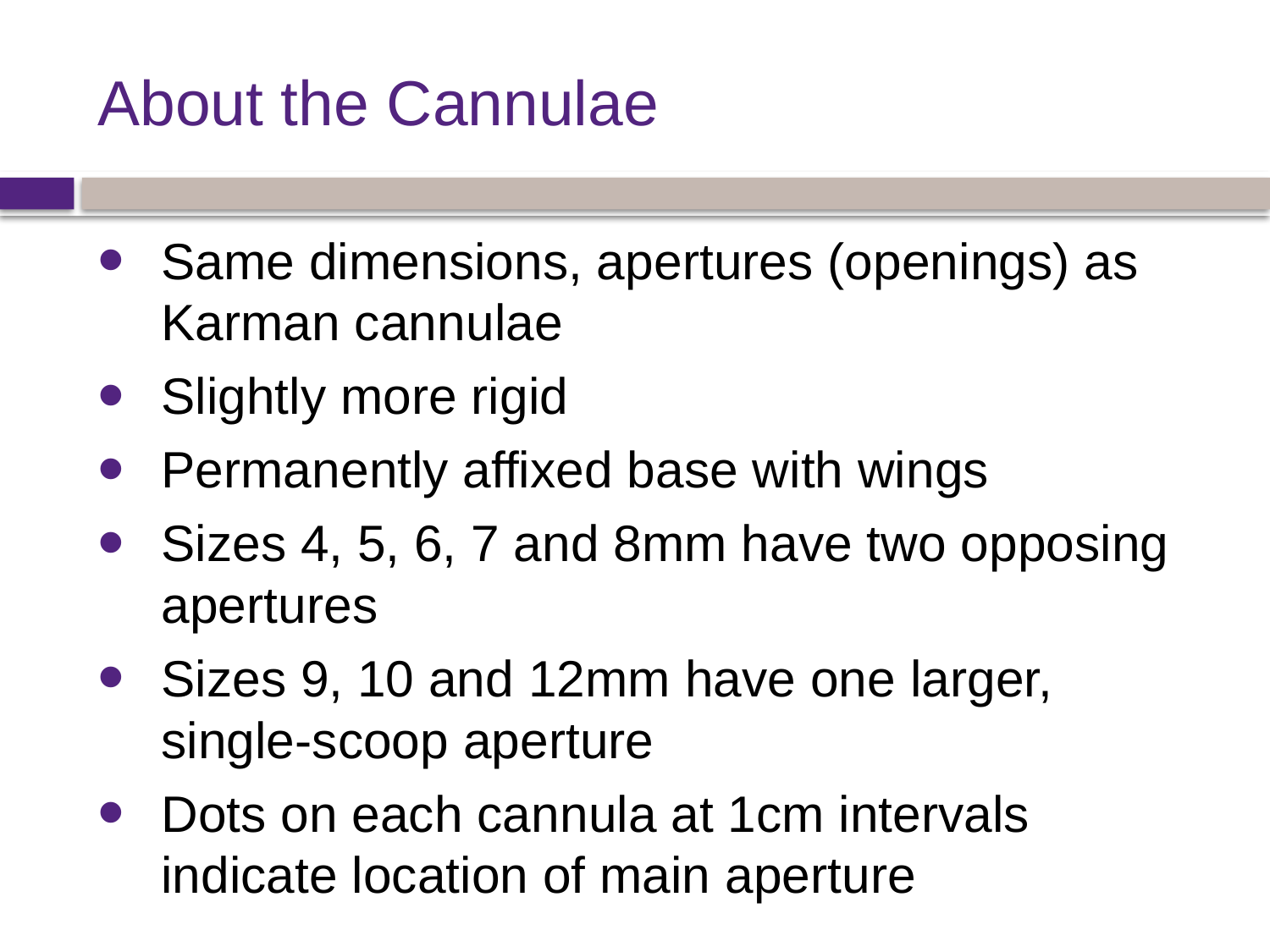

# About the Cannulae
Same dimensions, apertures (openings) as Karman cannulae
Slightly more rigid
Permanently affixed base with wings
Sizes 4, 5, 6, 7 and 8mm have two opposing apertures
Sizes 9, 10 and 12mm have one larger, single-scoop aperture
Dots on each cannula at 1cm intervals indicate location of main aperture